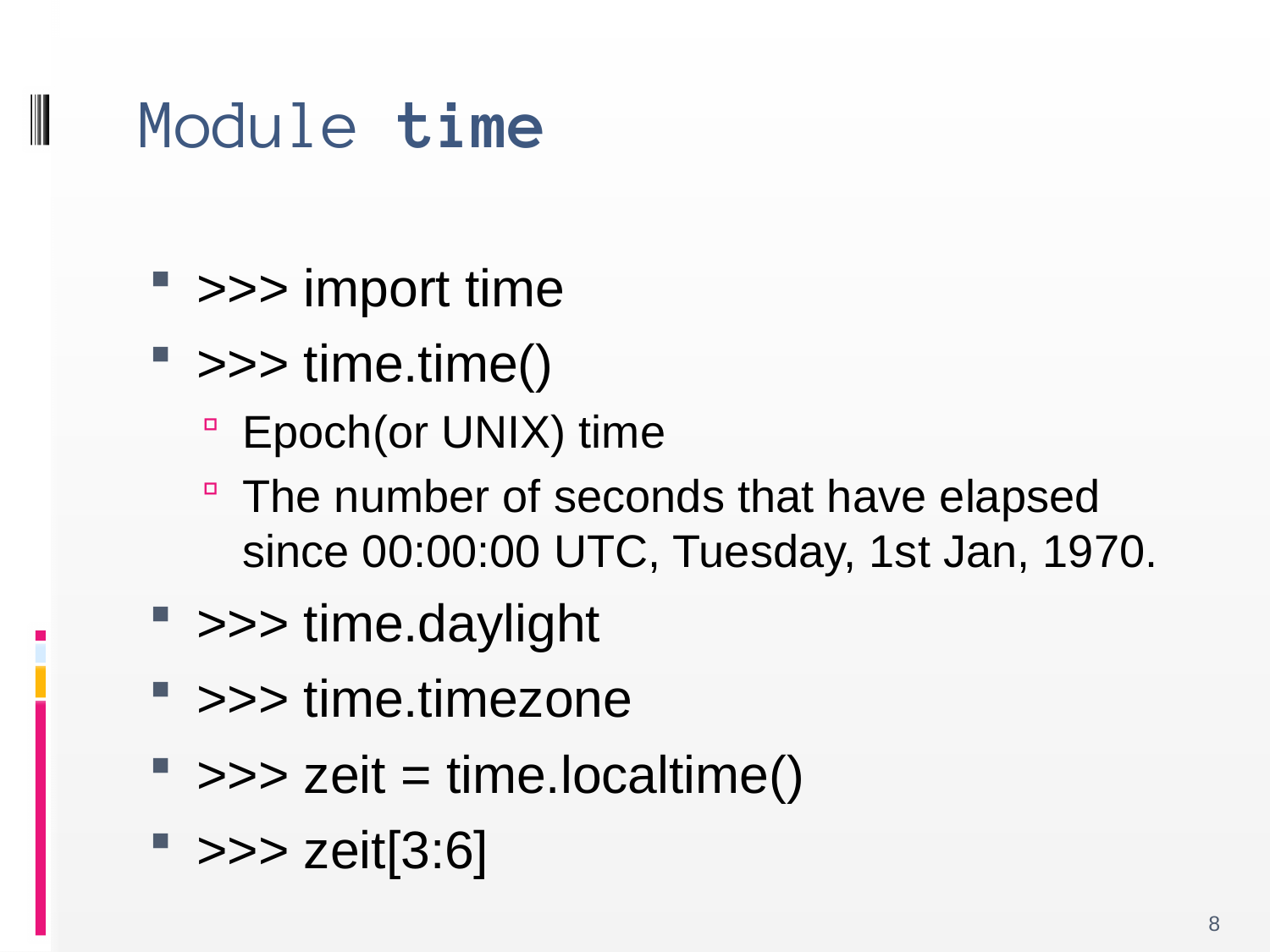

# Module time
>>> import time
>>> time.time()
Epoch(or UNIX) time
The number of seconds that have elapsed since 00:00:00 UTC, Tuesday, 1st Jan, 1970.
>>> time.daylight
>>> time.timezone
>>> zeit = time.localtime()
>>> zeit[3:6]
8